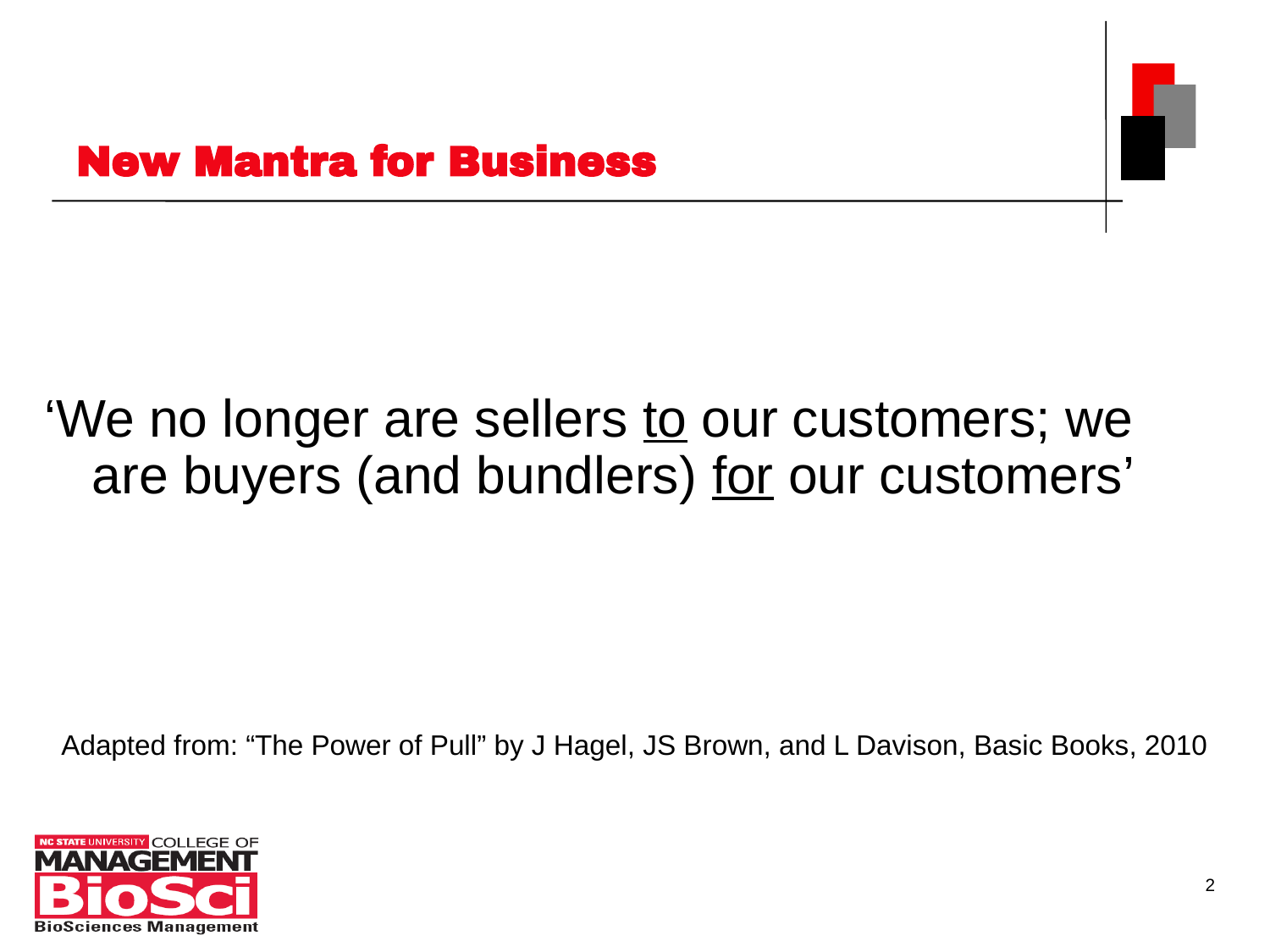

# New Mantra for Business

‘We no longer are sellers to our customers; we are buyers (and bundlers) for our customers’
Adapted from: “The Power of Pull” by J Hagel, JS Brown, and L Davison, Basic Books, 2010
2